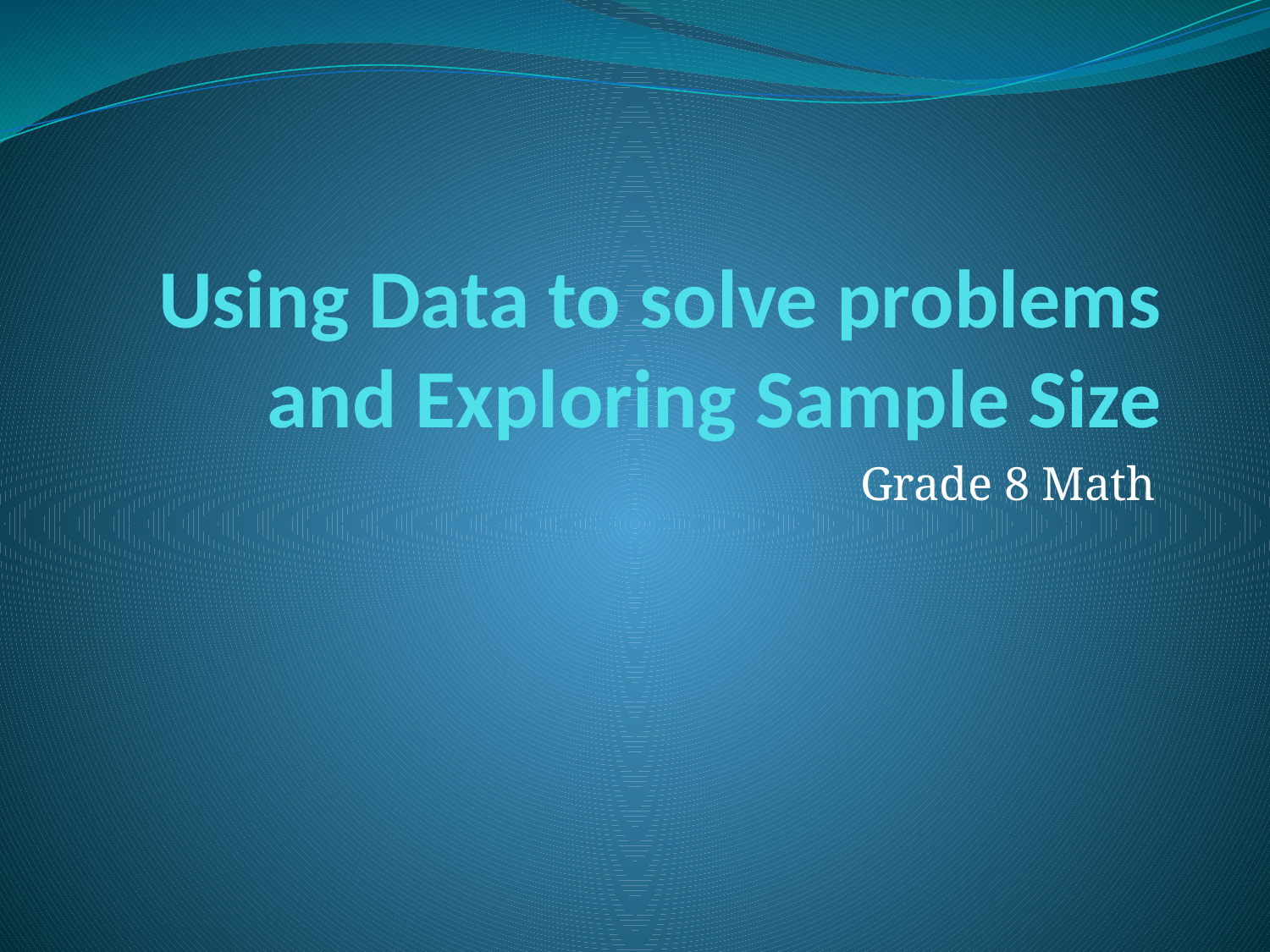

# Using Data to solve problems and Exploring Sample Size
Grade 8 Math